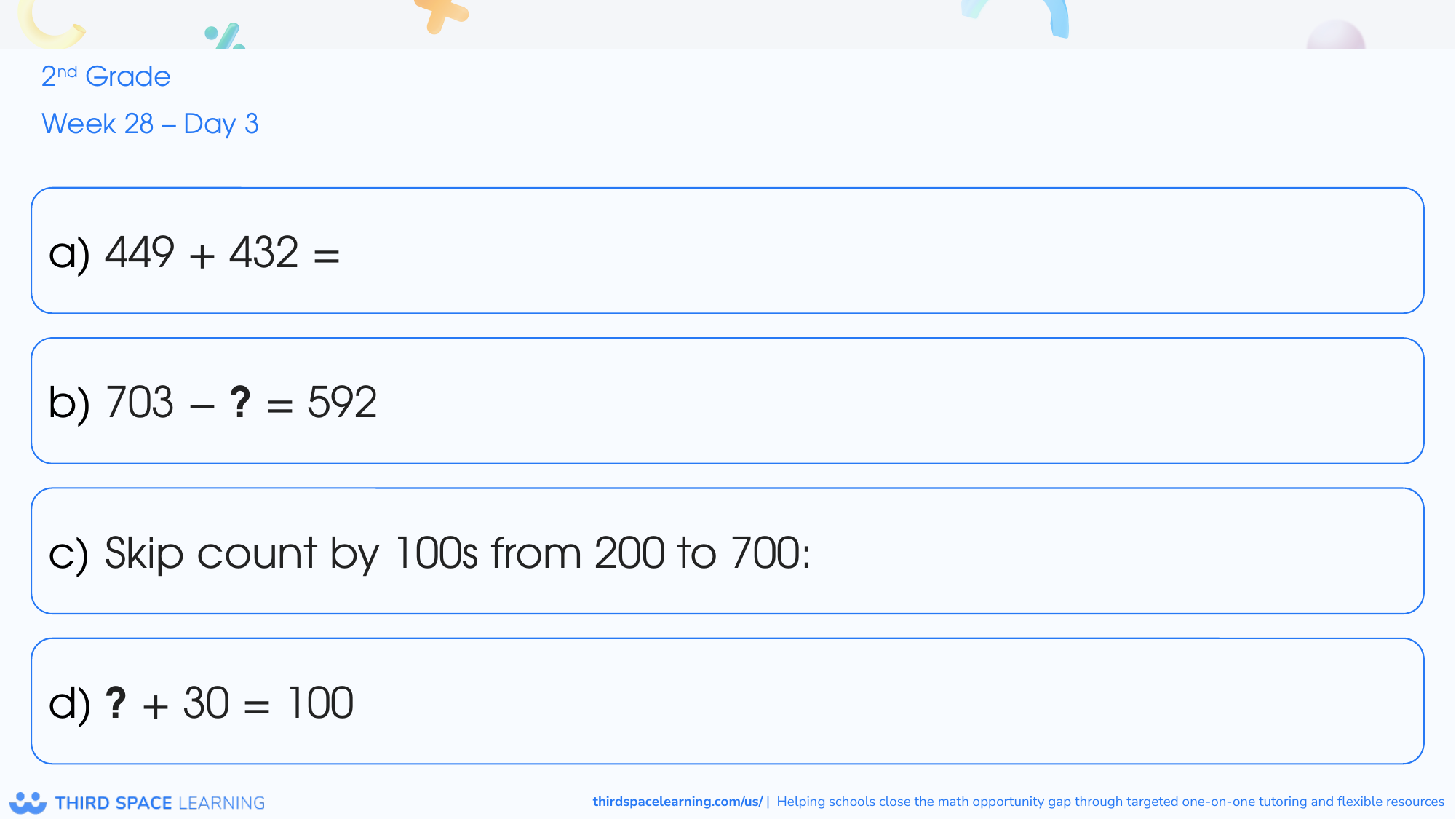

2nd Grade
Week 28 – Day 3
449 + 432 =
703 − ? = 592
Skip count by 100s from 200 to 700:
? + 30 = 100